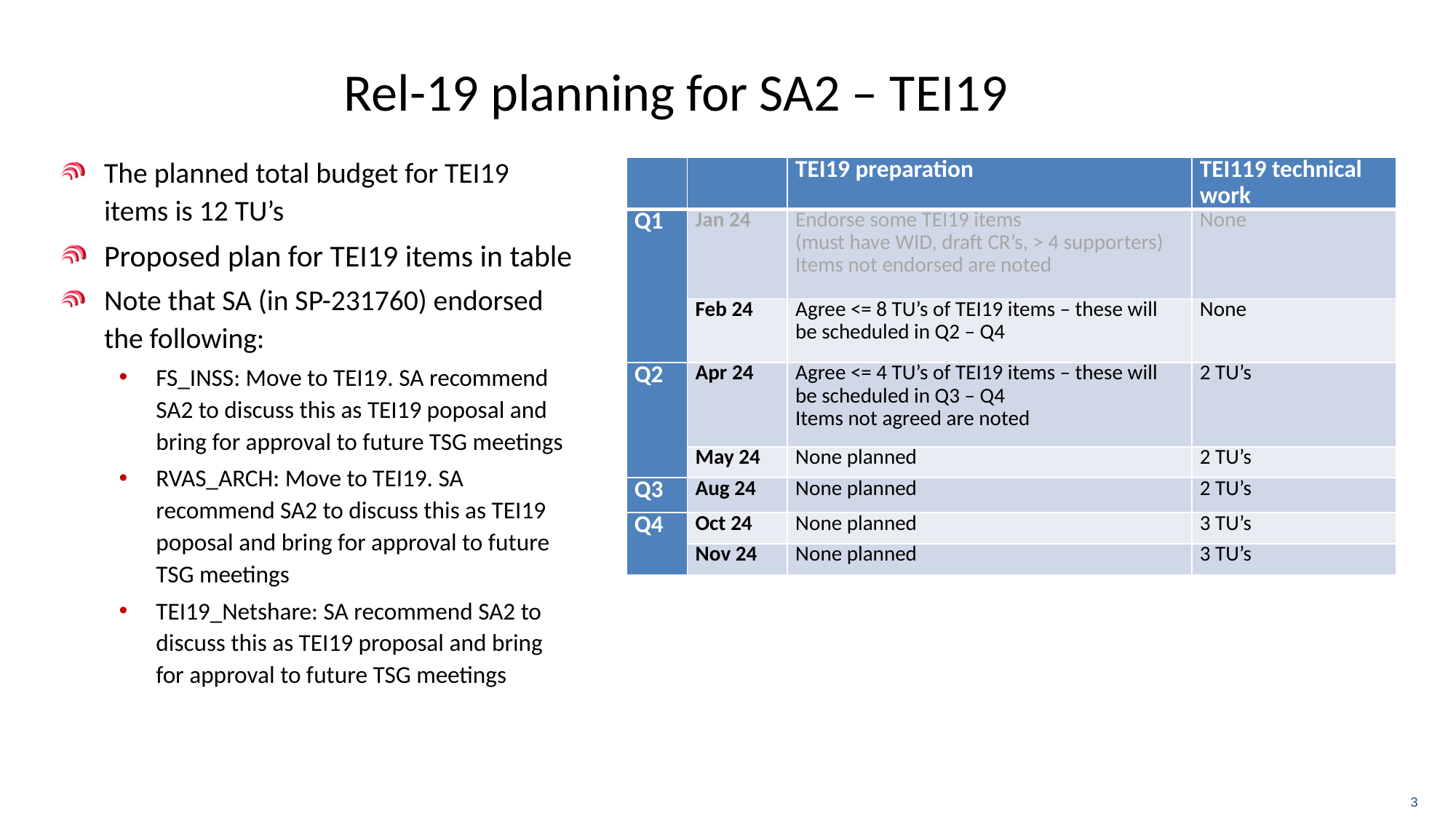

# Rel-19 planning for SA2 – TEI19
The planned total budget for TEI19 items is 12 TU’s
Proposed plan for TEI19 items in table
Note that SA (in SP-231760) endorsed the following:
FS_INSS: Move to TEI19. SA recommend SA2 to discuss this as TEI19 poposal and bring for approval to future TSG meetings
RVAS_ARCH: Move to TEI19. SA recommend SA2 to discuss this as TEI19 poposal and bring for approval to future TSG meetings
TEI19_Netshare: SA recommend SA2 to discuss this as TEI19 proposal and bring for approval to future TSG meetings

|  |  | TEI19 preparation | TEI119 technical work |
| --- | --- | --- | --- |
| Q1 | Jan 24 | Endorse some TEI19 items (must have WID, draft CR’s, > 4 supporters) Items not endorsed are noted | None |
|  | Feb 24 | Agree <= 8 TU’s of TEI19 items – these will be scheduled in Q2 – Q4 | None |
| Q2 | Apr 24 | Agree <= 4 TU’s of TEI19 items – these will be scheduled in Q3 – Q4 Items not agreed are noted | 2 TU’s |
|  | May 24 | None planned | 2 TU’s |
| Q3 | Aug 24 | None planned | 2 TU’s |
| Q4 | Oct 24 | None planned | 3 TU’s |
|  | Nov 24 | None planned | 3 TU’s |